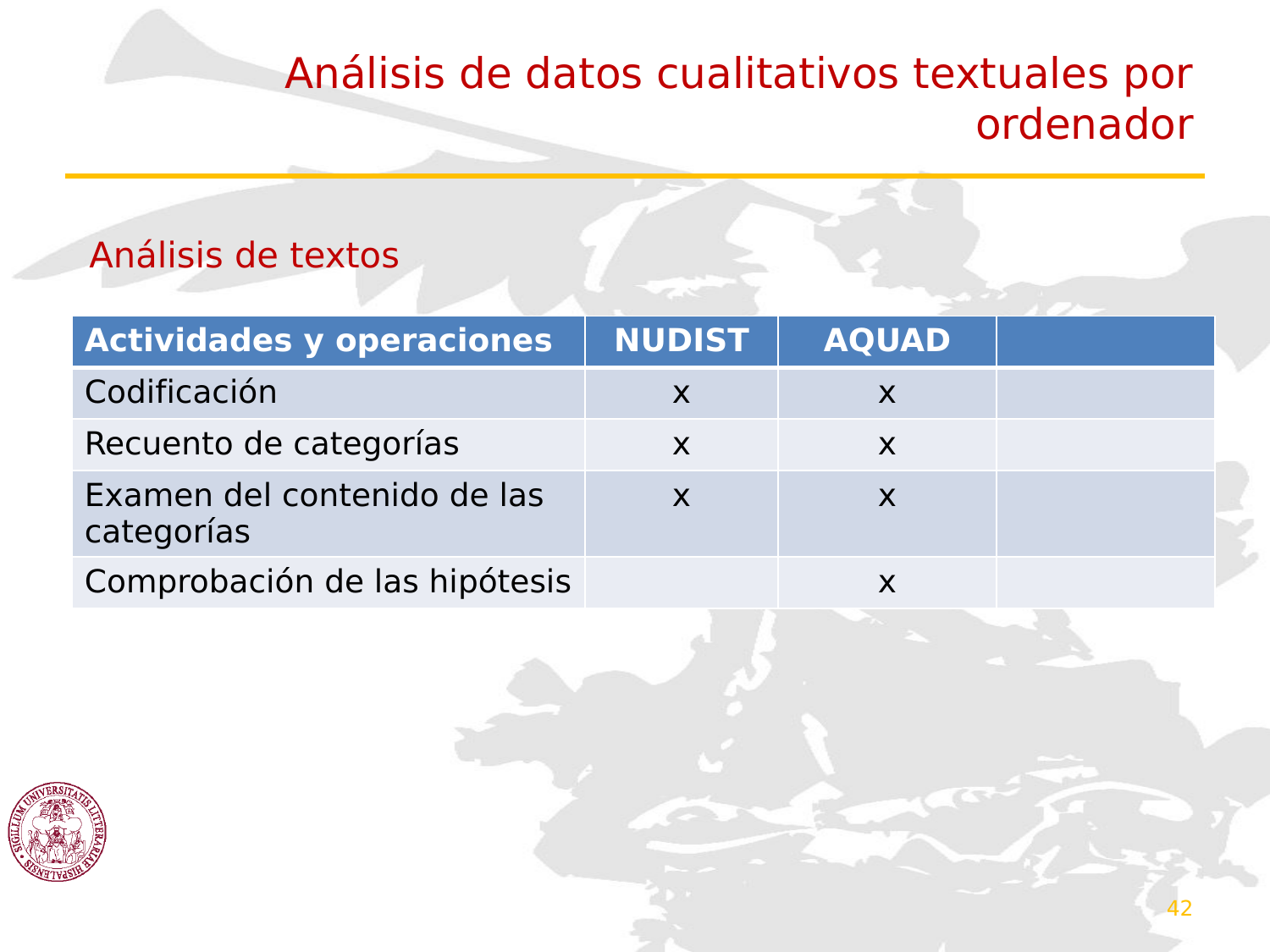

# Análisis de datos cualitativos textuales por ordenador
Análisis de textos
| Actividades y operaciones | NUDIST | AQUAD |  |
| --- | --- | --- | --- |
| Codificación | x | x |  |
| Recuento de categorías | x | x |  |
| Examen del contenido de las categorías | x | x |  |
| Comprobación de las hipótesis |  | x |  |
42